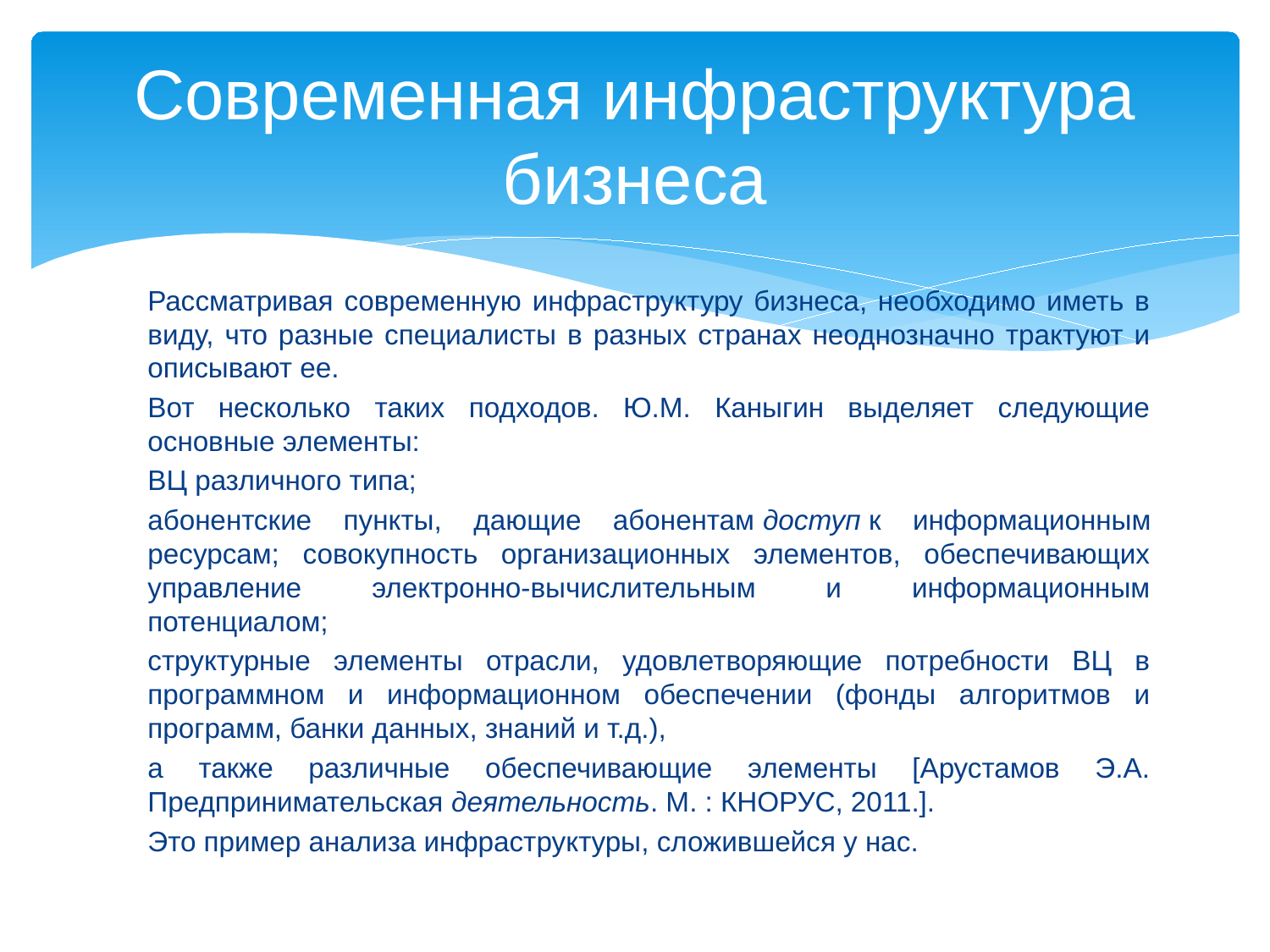

# Современная инфраструктура бизнеса
Рассматривая современную инфраструктуру бизнеса, необходимо иметь в виду, что разные специалисты в разных странах неоднозначно трактуют и описывают ее.
Вот несколько таких подходов. Ю.М. Каныгин выделяет следующие основные элементы:
ВЦ различного типа;
абонентские пункты, дающие абонентам доступ к информационным ресурсам; совокупность организационных элементов, обеспечивающих управление электронно-вычислительным и информационным потенциалом;
структурные элементы отрасли, удовлетворяющие потребности ВЦ в программном и информационном обеспечении (фонды алгоритмов и программ, банки данных, знаний и т.д.),
а также различные обеспечивающие элементы [Арустамов Э.А. Предпринимательская деятельность. М. : КНОРУС, 2011.].
Это пример анализа инфраструктуры, сложившейся у нас.